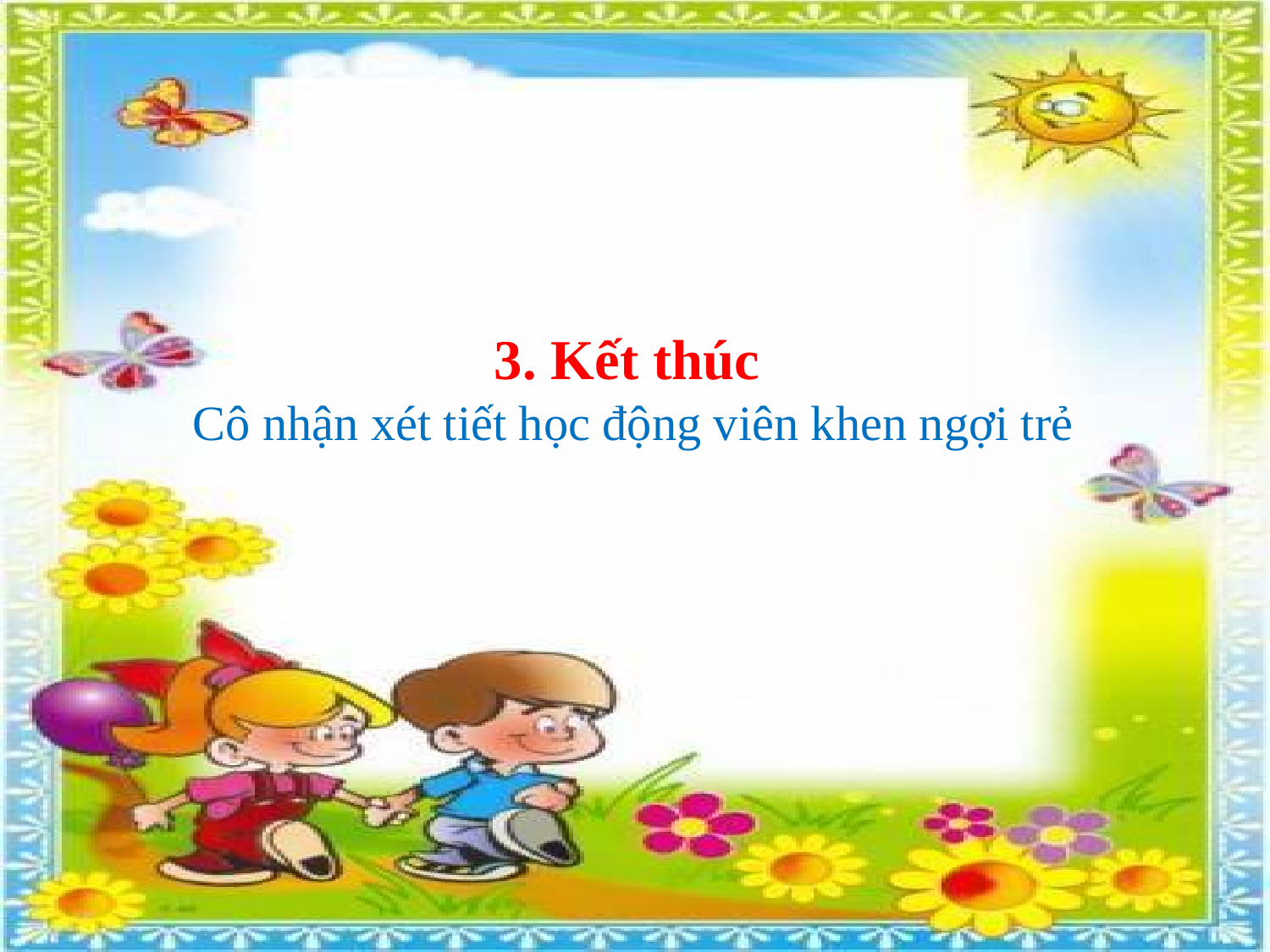

3. Kết thúc
 Cô nhận xét tiết học động viên khen ngợi trẻ